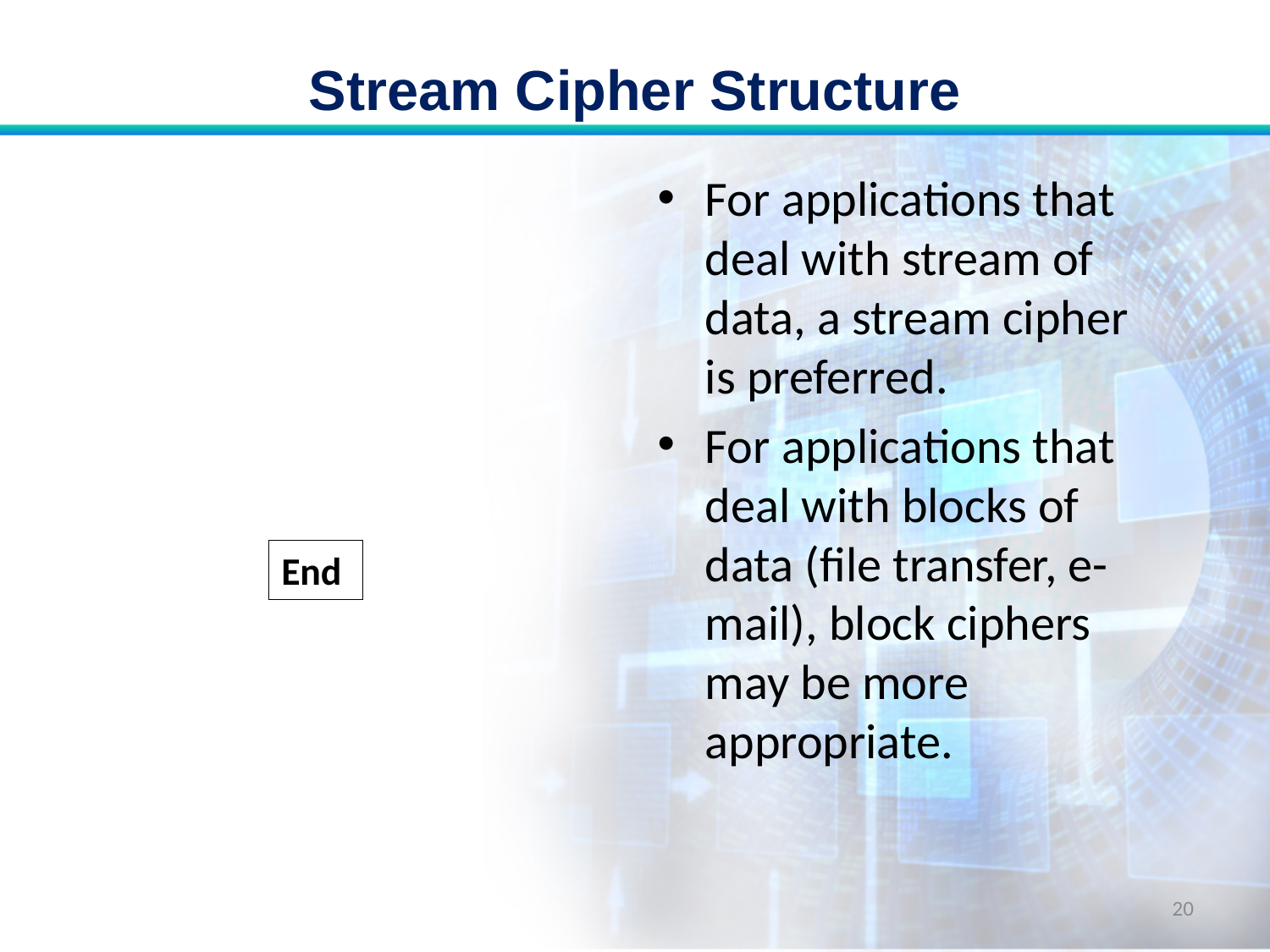

# Stream Cipher Structure
For applications that deal with stream of data, a stream cipher is preferred.
For applications that deal with blocks of data (file transfer, e-mail), block ciphers may be more appropriate.
End
20